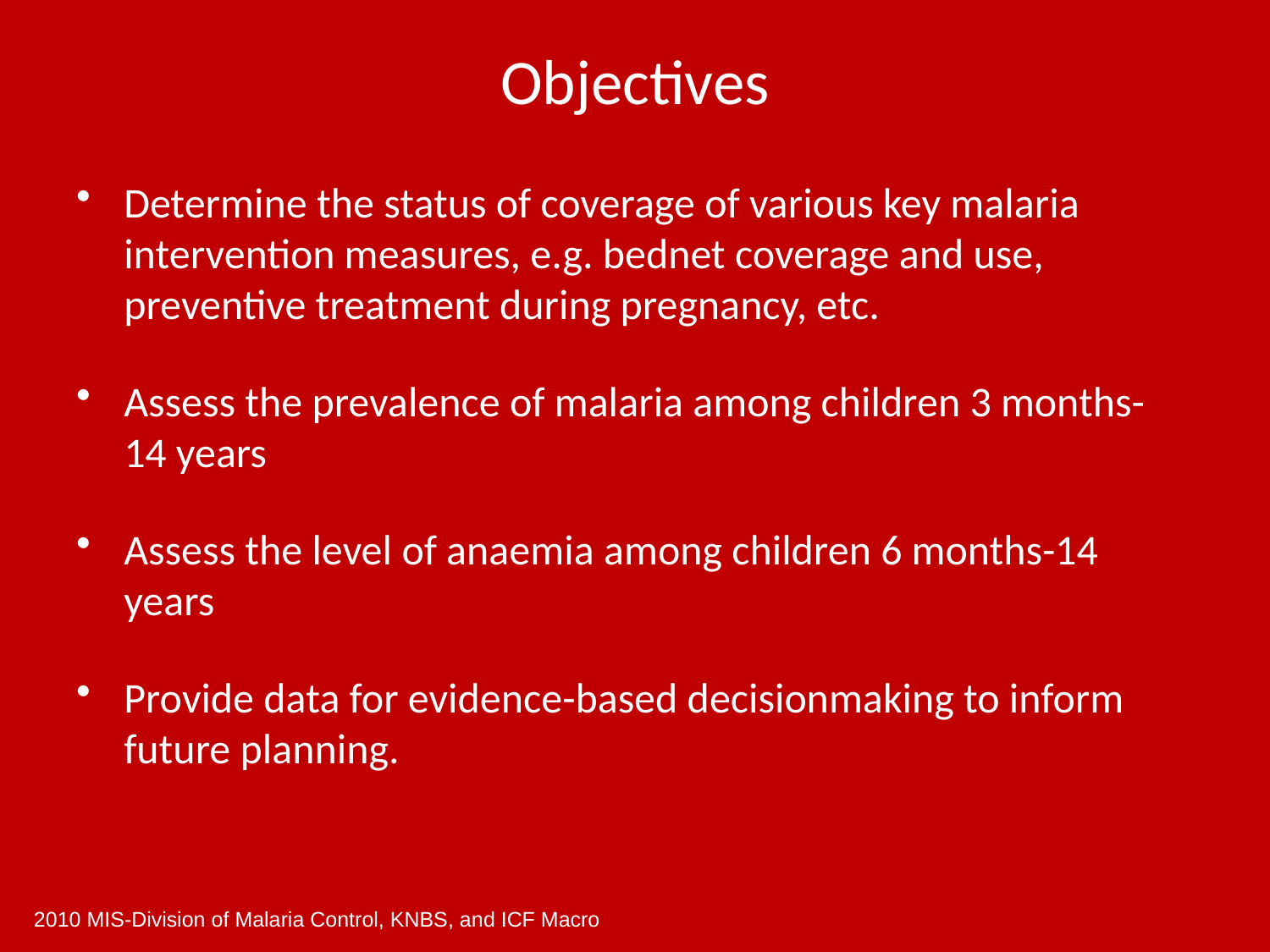

# Objectives
Determine the status of coverage of various key malaria intervention measures, e.g. bednet coverage and use, preventive treatment during pregnancy, etc.
Assess the prevalence of malaria among children 3 months- 14 years
Assess the level of anaemia among children 6 months-14 years
Provide data for evidence-based decisionmaking to inform future planning.

2010 MIS-Division of Malaria Control, KNBS, and ICF Macro